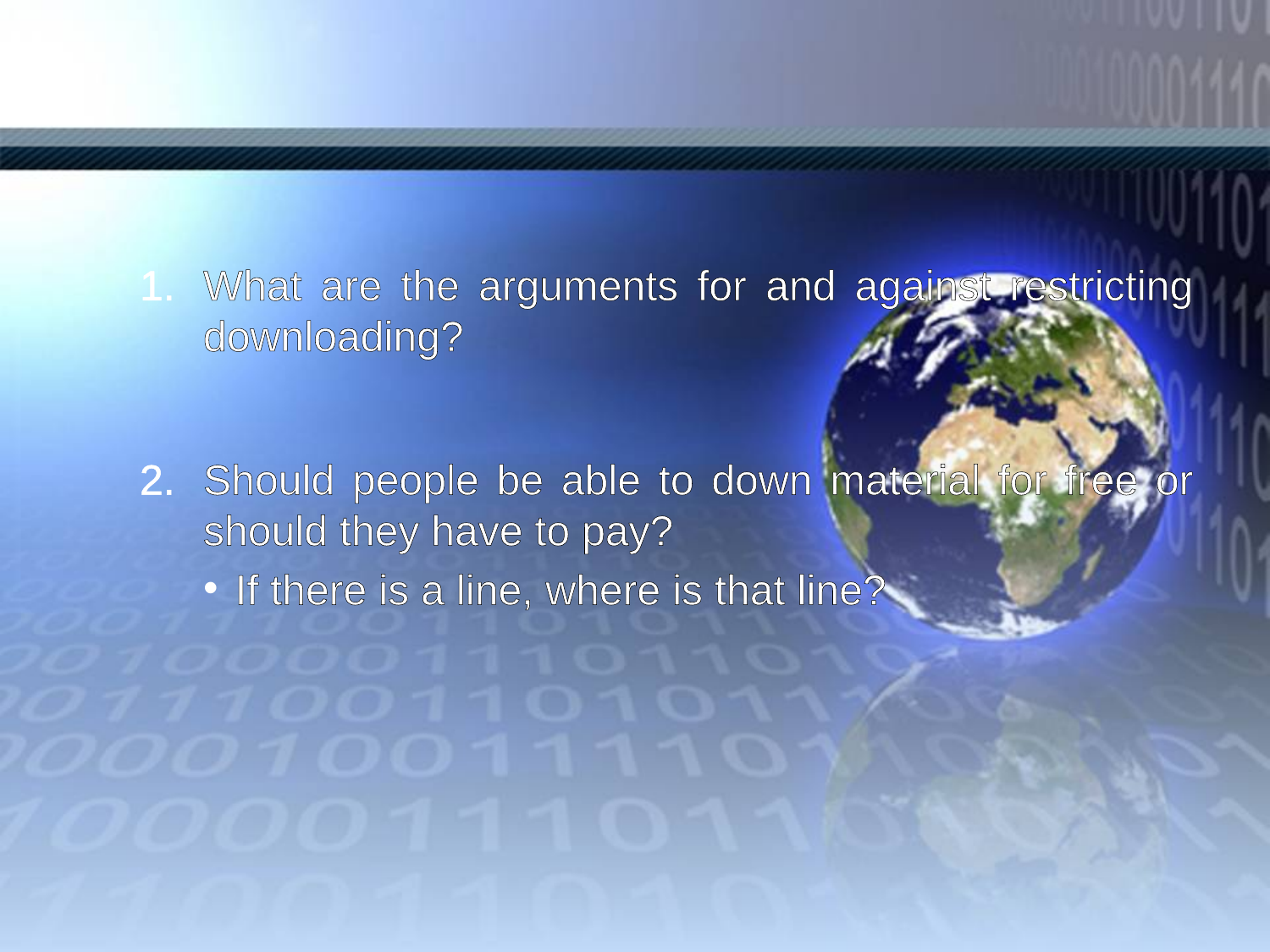

#

What are the arguments for and against restricting downloading?

Should people be able to down material for free or should they have to pay?
If there is a line, where is that line?